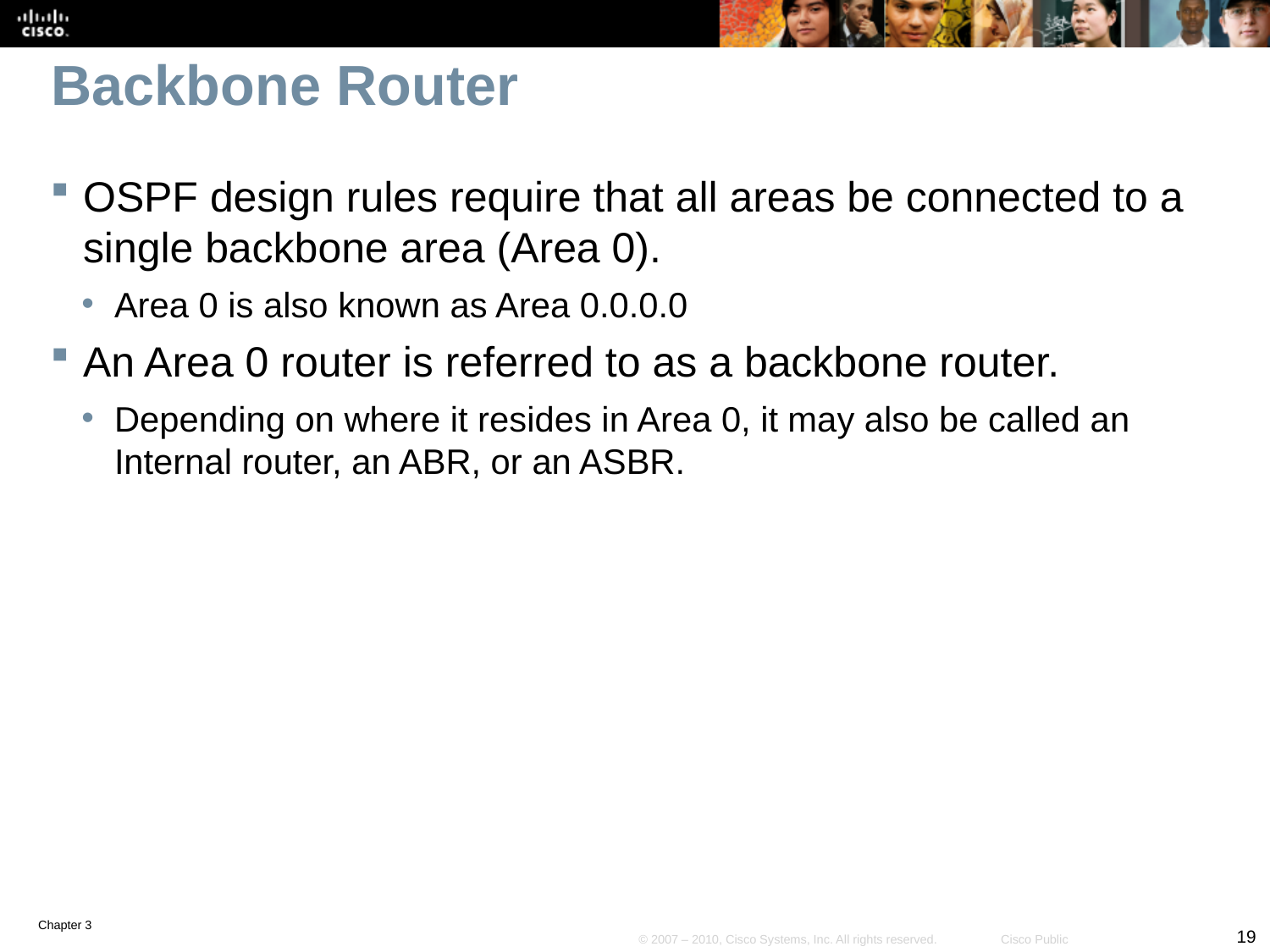

# Backbone Router
OSPF design rules require that all areas be connected to a single backbone area (Area 0).
Area 0 is also known as Area 0.0.0.0
An Area 0 router is referred to as a backbone router.
Depending on where it resides in Area 0, it may also be called an Internal router, an ABR, or an ASBR.